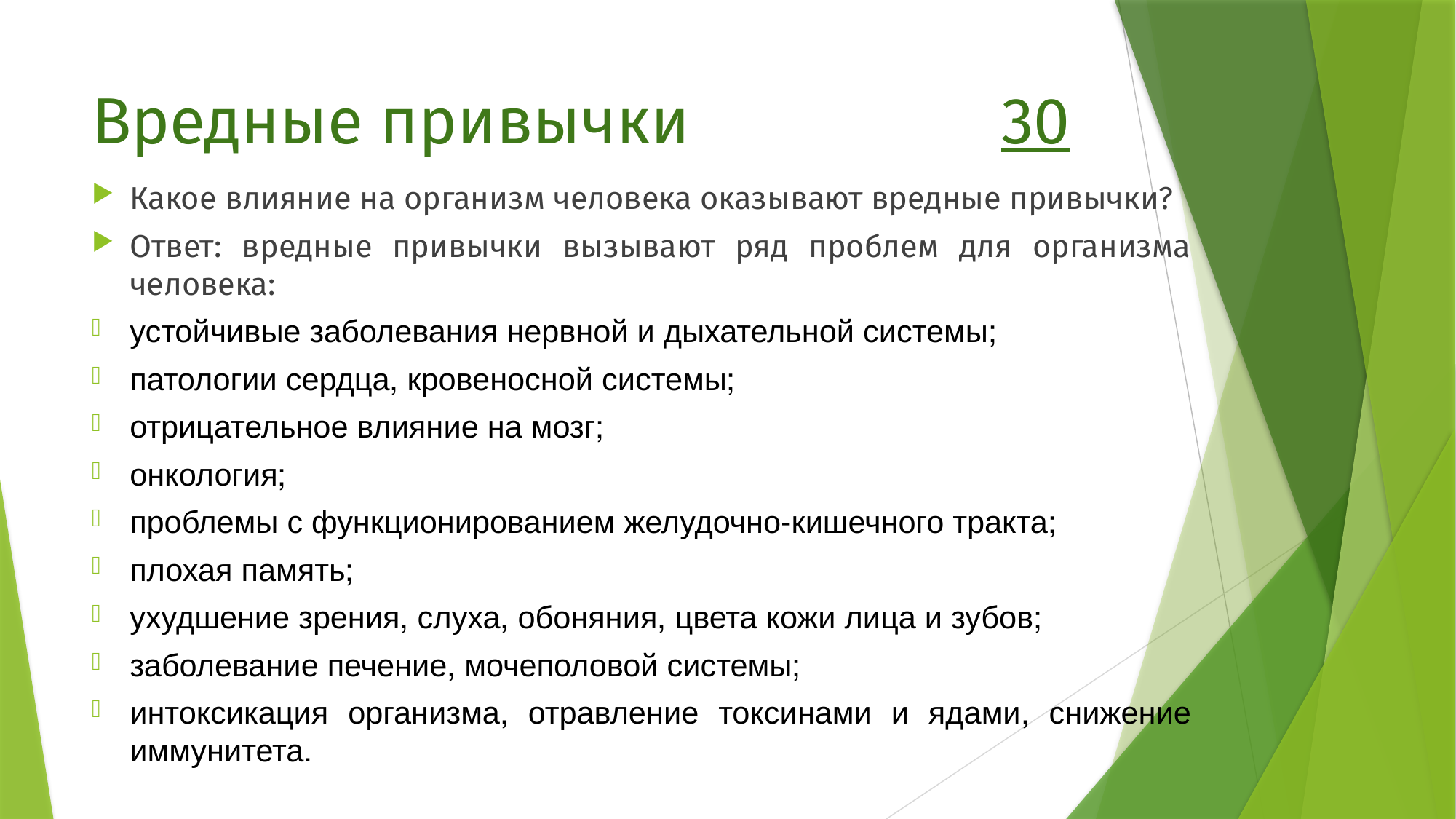

# Вредные привычки                  30
Какое влияние на организм человека оказывают вредные привычки?
Ответ: вредные привычки вызывают ряд проблем для организма человека:
устойчивые заболевания нервной и дыхательной системы;
патологии сердца, кровеносной системы;
отрицательное влияние на мозг;
онкология;
проблемы с функционированием желудочно-кишечного тракта;
плохая память;
ухудшение зрения, слуха, обоняния, цвета кожи лица и зубов;
заболевание печение, мочеполовой системы;
интоксикация организма, отравление токсинами и ядами, снижение иммунитета.